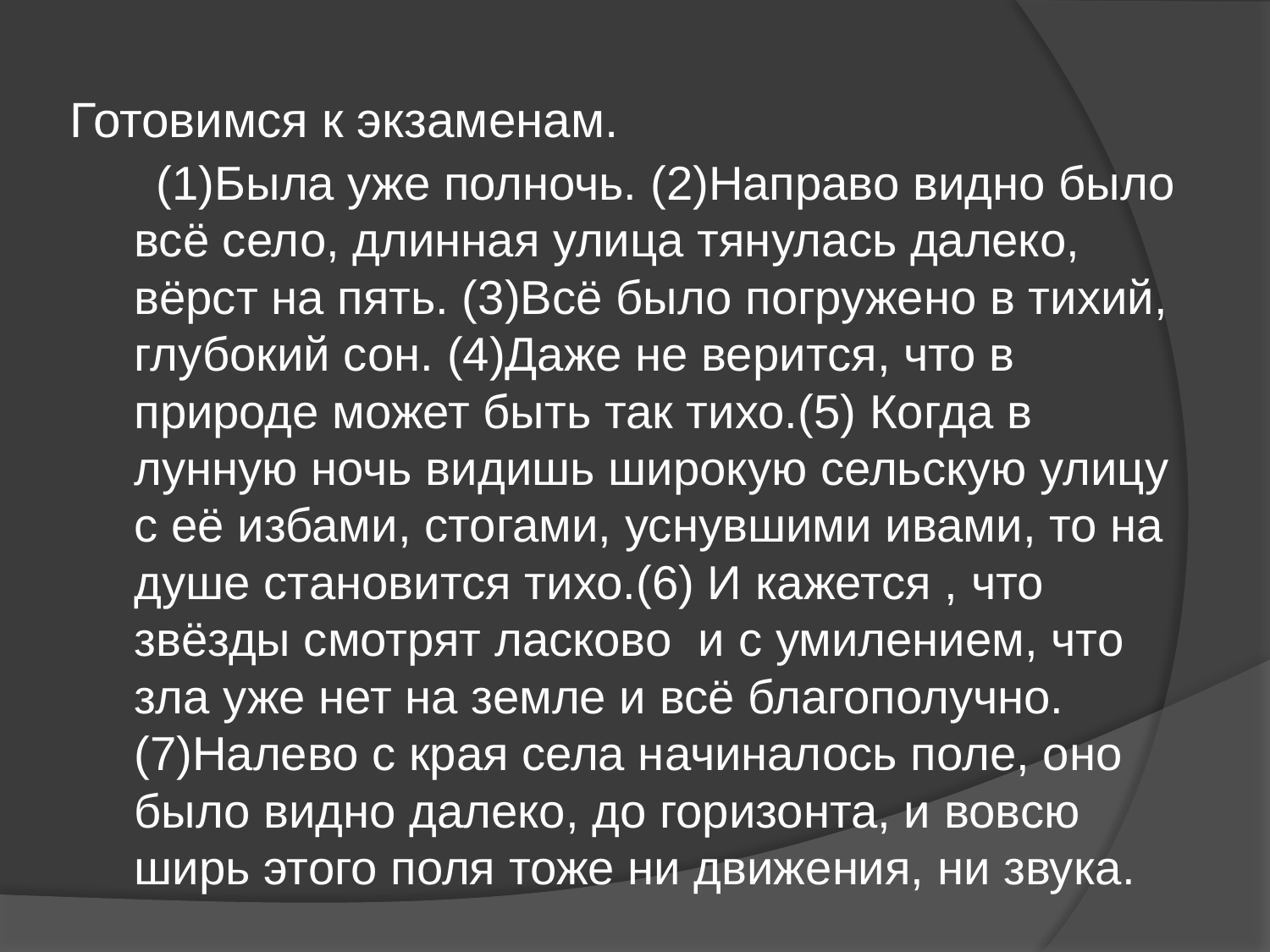

# Готовимся к экзаменам.
       (1)Была уже полночь. (2)Направо видно было всё село, длинная улица тянулась далеко, вёрст на пять. (3)Всё было погружено в тихий, глубокий сон. (4)Даже не верится, что в природе может быть так тихо.(5) Когда в лунную ночь видишь широкую сельскую улицу с её избами, стогами, уснувшими ивами, то на душе становится тихо.(6) И кажется , что звёзды смотрят ласково  и с умилением, что зла уже нет на земле и всё благополучно. (7)Налево с края села начиналось поле, оно было видно далеко, до горизонта, и вовсю ширь этого поля тоже ни движения, ни звука.